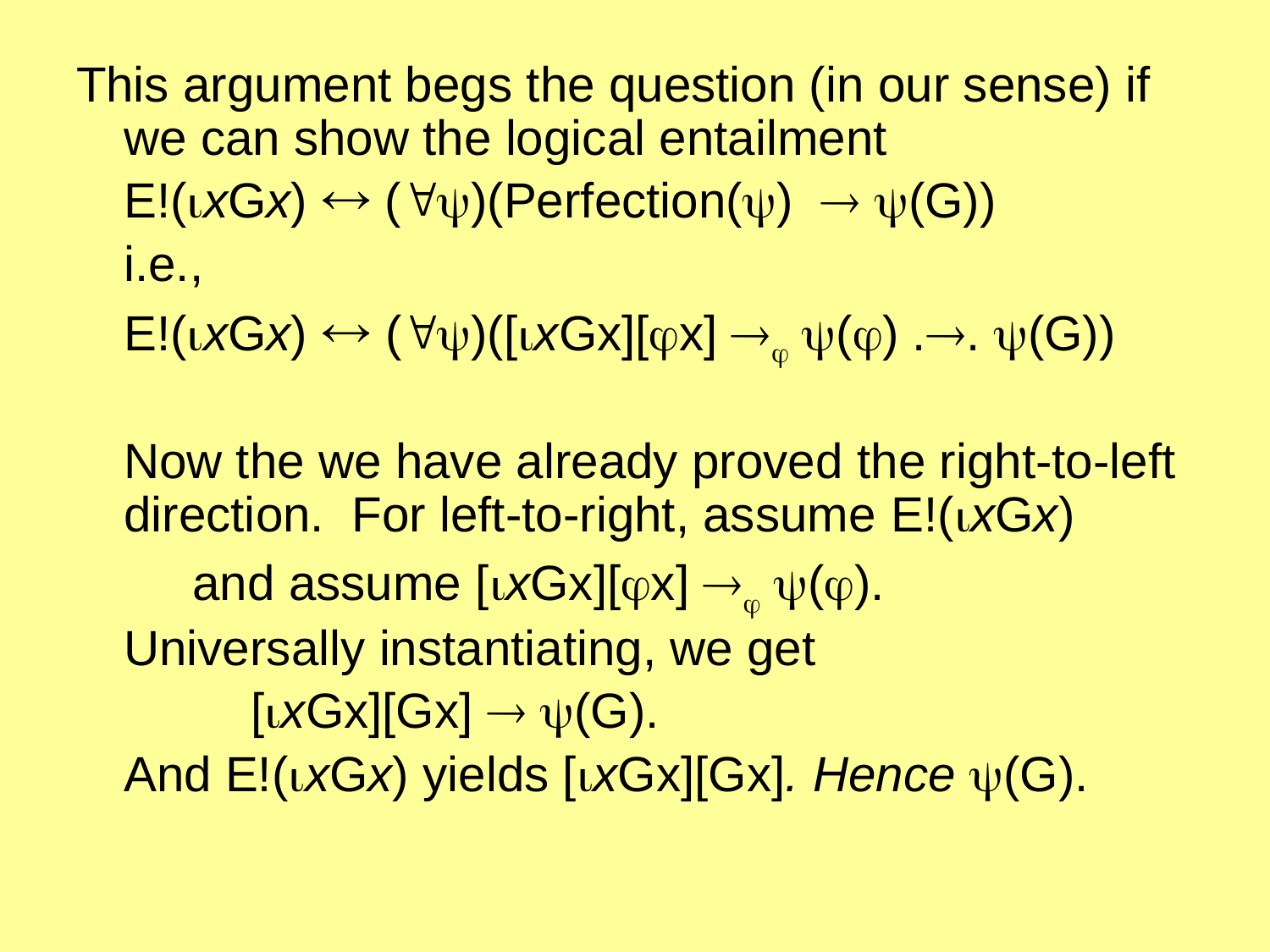

This argument begs the question (in our sense) if we can show the logical entailment
	E!(ιxGx) ↔ (∀ψ)(Perfection(ψ)  → ψ(G))
	i.e.,
	E!(ιxGx) ↔ (∀ψ)([ιxGx][ϕx] →ϕ ψ(ϕ) .→. ψ(G))

	Now the we have already proved the right-to-left direction.  For left-to-right, assume E!(ιxGx)
	     and assume [ιxGx][ϕx] →ϕ ψ(ϕ).
 	Universally instantiating, we get
	 	[ιxGx][Gx] → ψ(G).
 	And E!(ιxGx) yields [ιxGx][Gx]. Hence ψ(G).